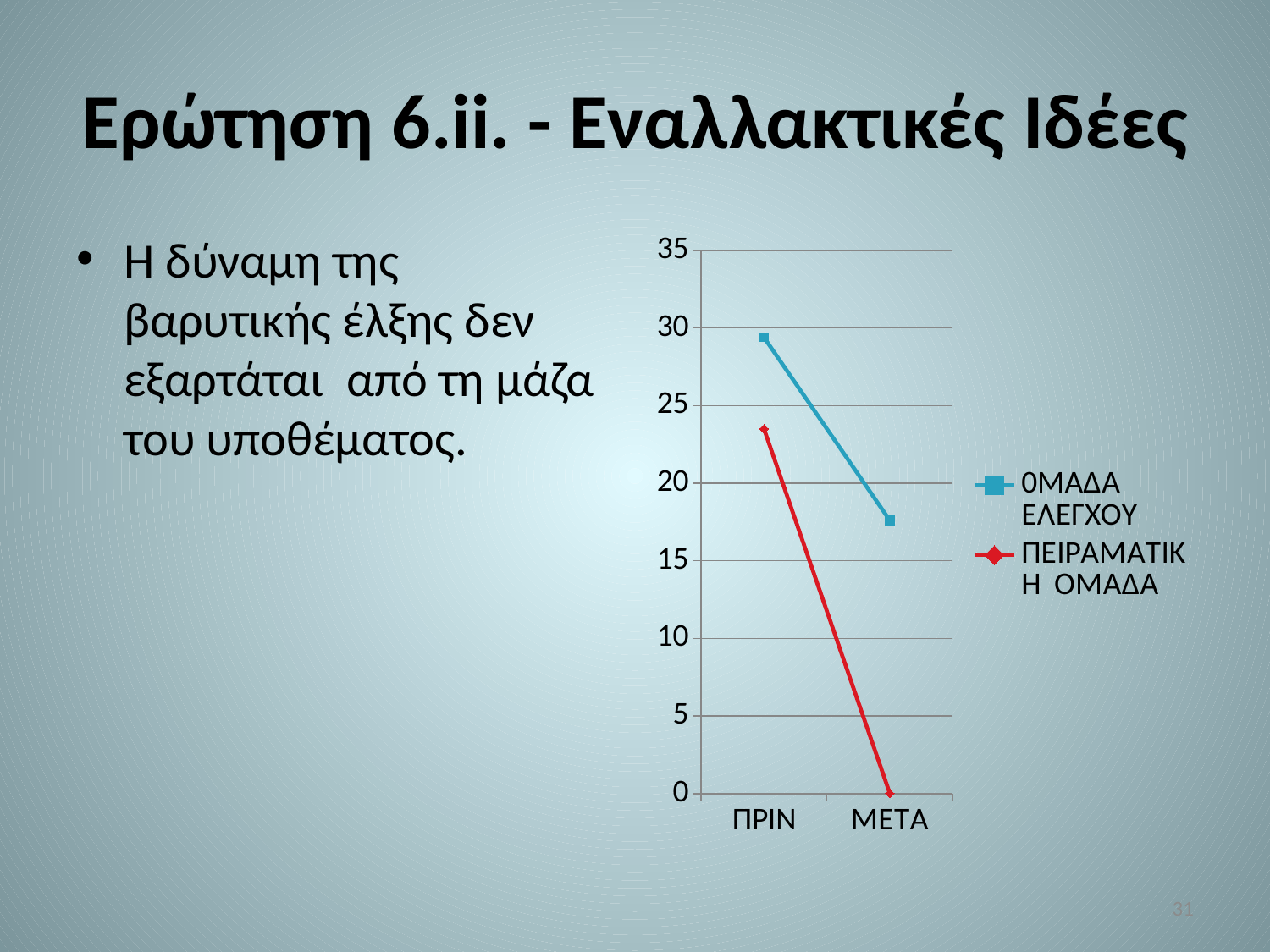

# Ερώτηση 6.ii. - Εναλλακτικές Ιδέες
Η δύναμη της βαρυτικής έλξης δεν εξαρτάται  από τη μάζα του υποθέματος.

### Chart

| Category | 0ΜΑΔΑ  ΕΛΕΓΧΟΥ | ΠΕΙΡΑΜΑΤΙΚΗ  ΟΜΑΔΑ |
|---|---|---|
| ΠΡΙΝ | 29.4 | 23.5 |
| ΜΕΤΑ | 17.6 | 0.0 |
31